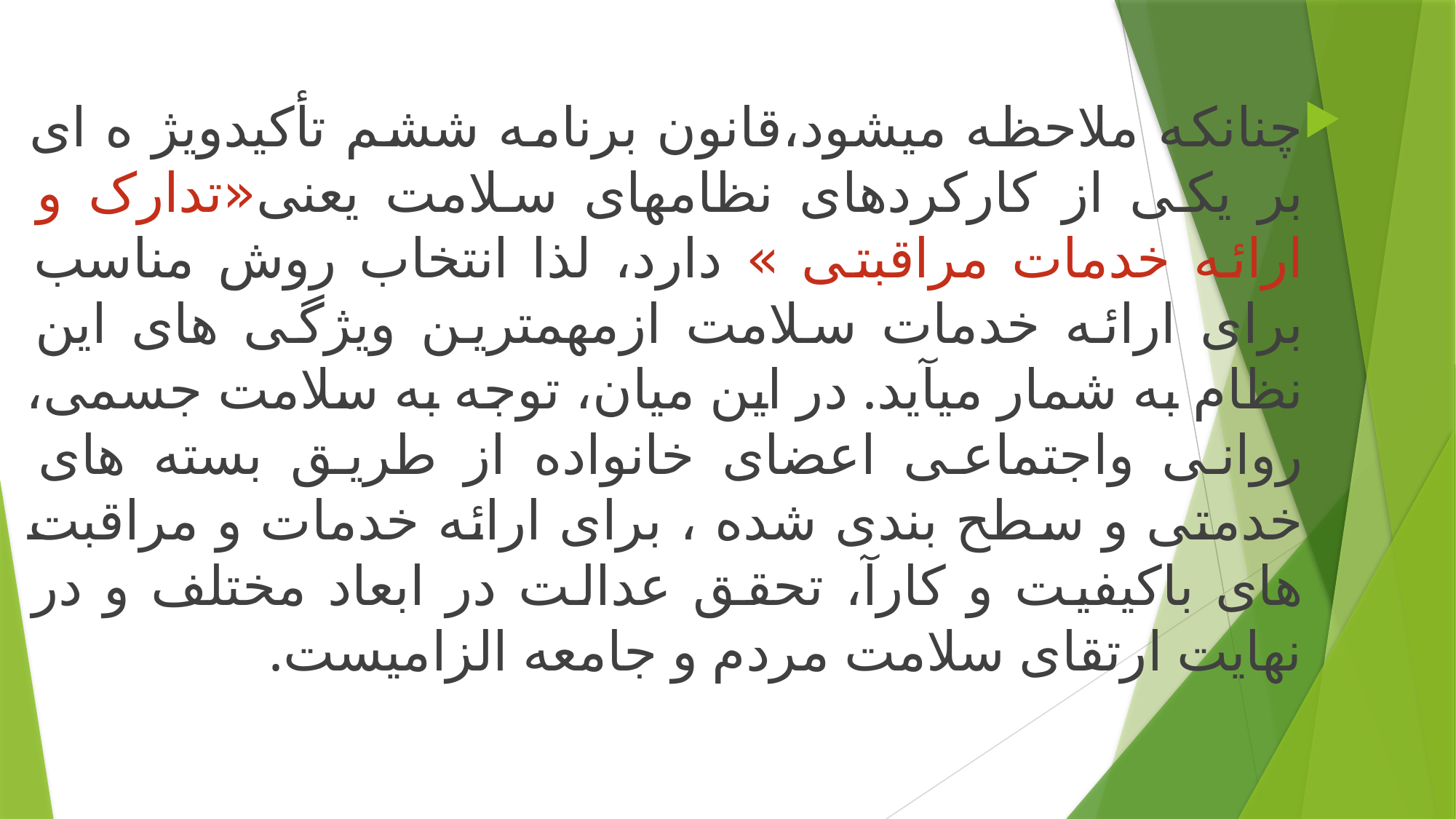

چنانکه ملاحظه میشود،قانون برنامه ششم تأکیدویژ ه ای بر یکی از کارکردهای نظامهای سلامت یعنی«تدارک و ارائه خدمات مراقبتی » دارد، لذا انتخاب روش مناسب برای ارائه خدمات سلامت ازمهمترین ویژگی های این نظام به شمار میآید. در این میان، توجه به سلامت جسمی، روانی واجتماعی اعضای خانواده از طریق بسته های خدمتی و سطح بندی شده ، برای ارائه خدمات و مراقبت های باکیفیت و کارآ، تحقق عدالت در ابعاد مختلف و در نهایت ارتقای سلامت مردم و جامعه الزامیست.